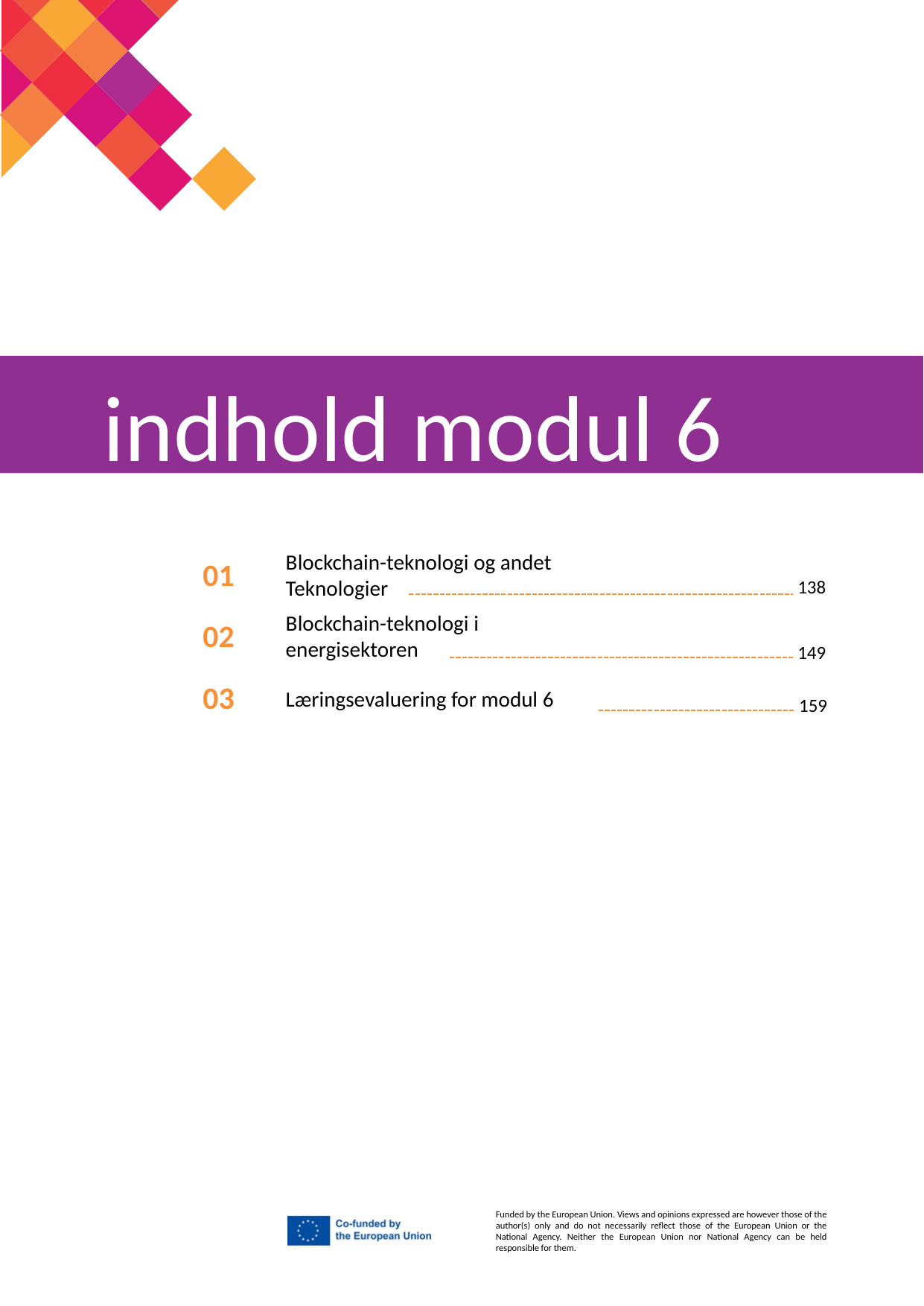

indhold modul 6
01
Blockchain-teknologi og andet
Teknologier
138
Blockchain-teknologi i
energisektoren
02
149
03
Læringsevaluering for modul 6
159